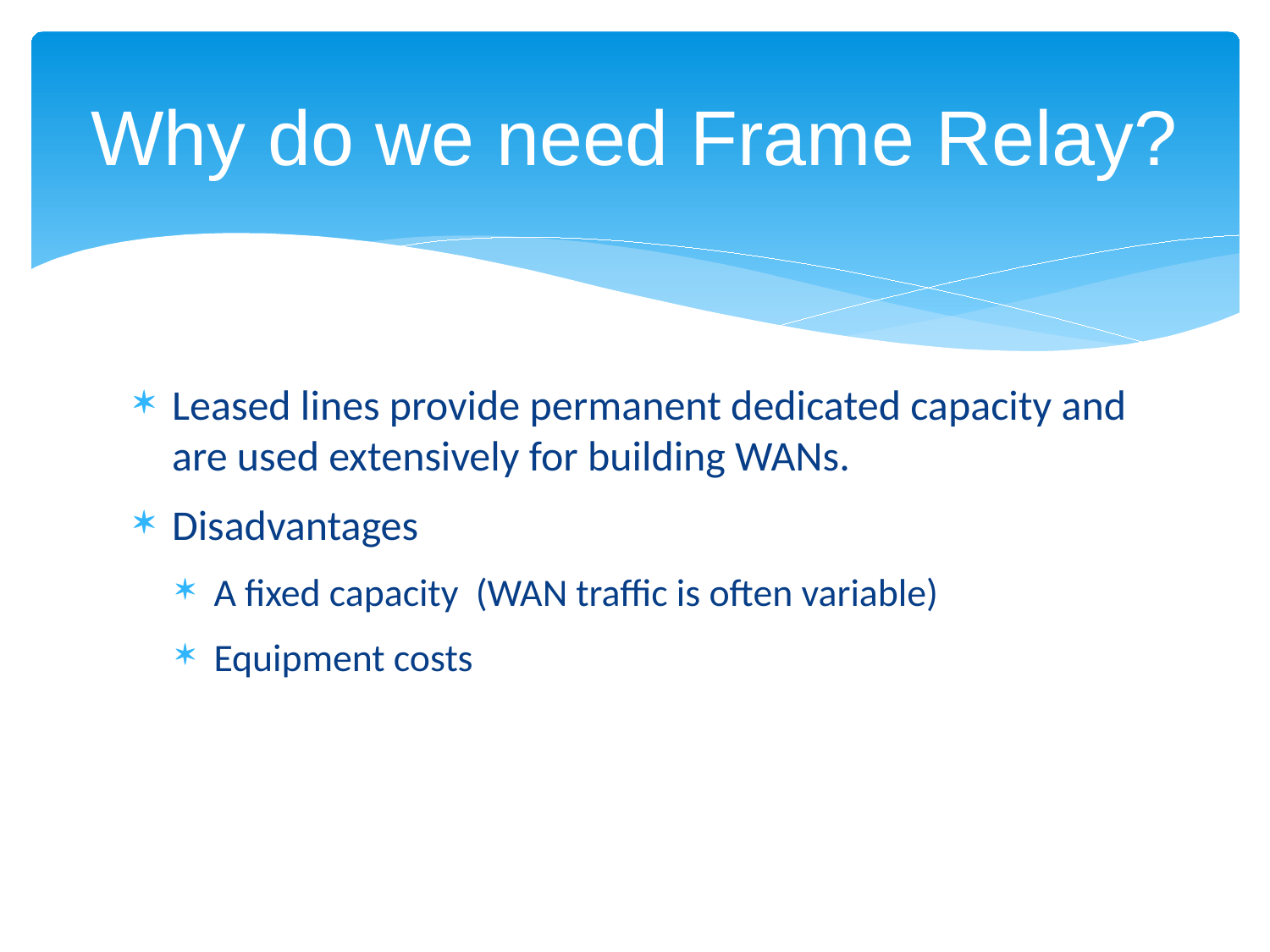

# Why do we need Frame Relay?
Leased lines provide permanent dedicated capacity and are used extensively for building WANs.
Disadvantages
A fixed capacity  (WAN traffic is often variable)
Equipment costs